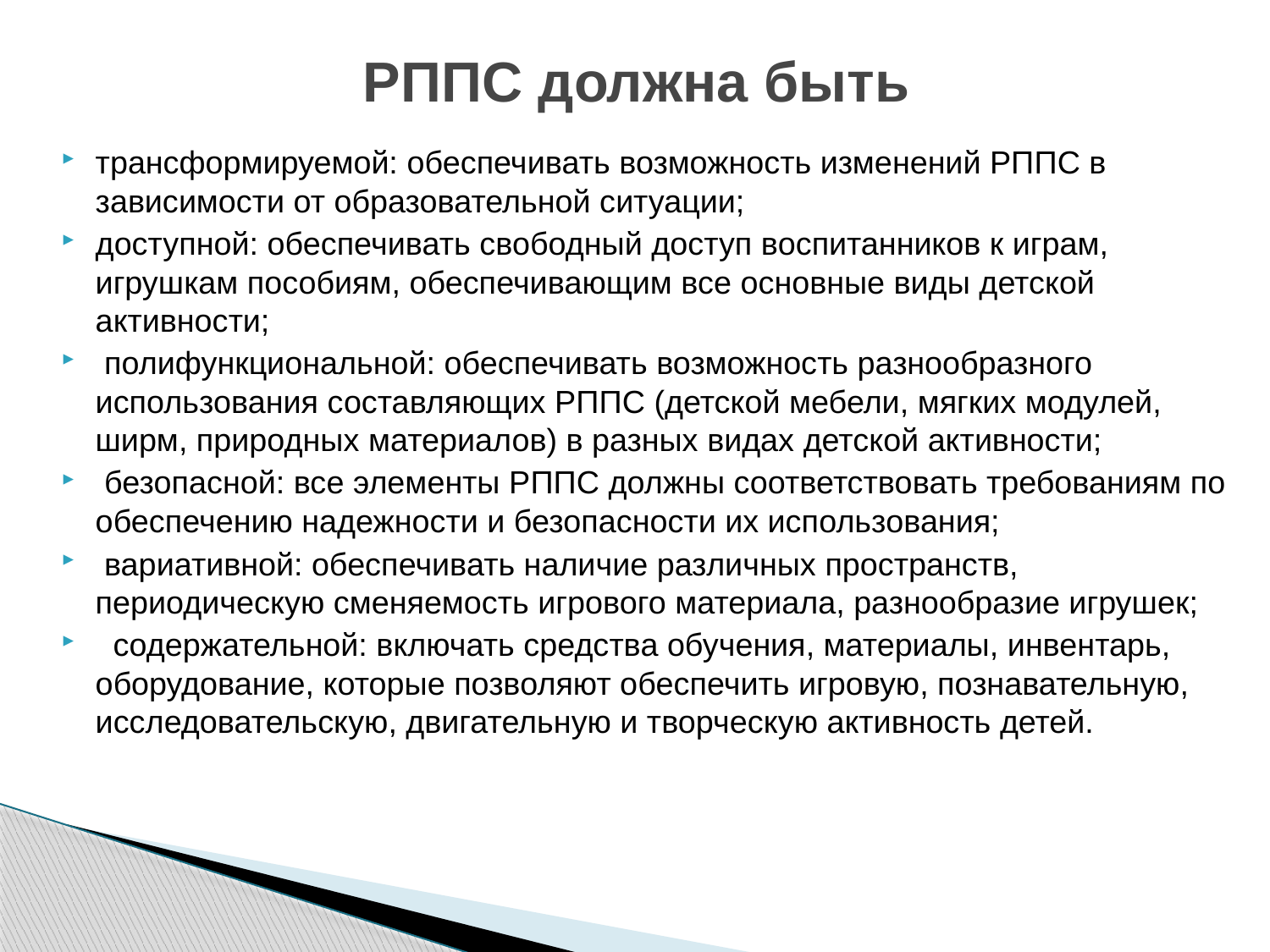

# РППС должна быть
трансформируемой: обеспечивать возможность изменений РППС в зависимости от образовательной ситуации;
доступной: обеспечивать свободный доступ воспитанников к играм, игрушкам пособиям, обеспечивающим все основные виды детской активности;
 полифункциональной: обеспечивать возможность разнообразного использования составляющих РППС (детской мебели, мягких модулей, ширм, природных материалов) в разных видах детской активности;
 безопасной: все элементы РППС должны соответствовать требованиям по обеспечению надежности и безопасности их использования;
 вариативной: обеспечивать наличие различных пространств, периодическую сменяемость игрового материала, разнообразие игрушек;
  содержательной: включать средства обучения, материалы, инвентарь, оборудование, которые позволяют обеспечить игровую, познавательную, исследовательскую, двигательную и творческую активность детей.